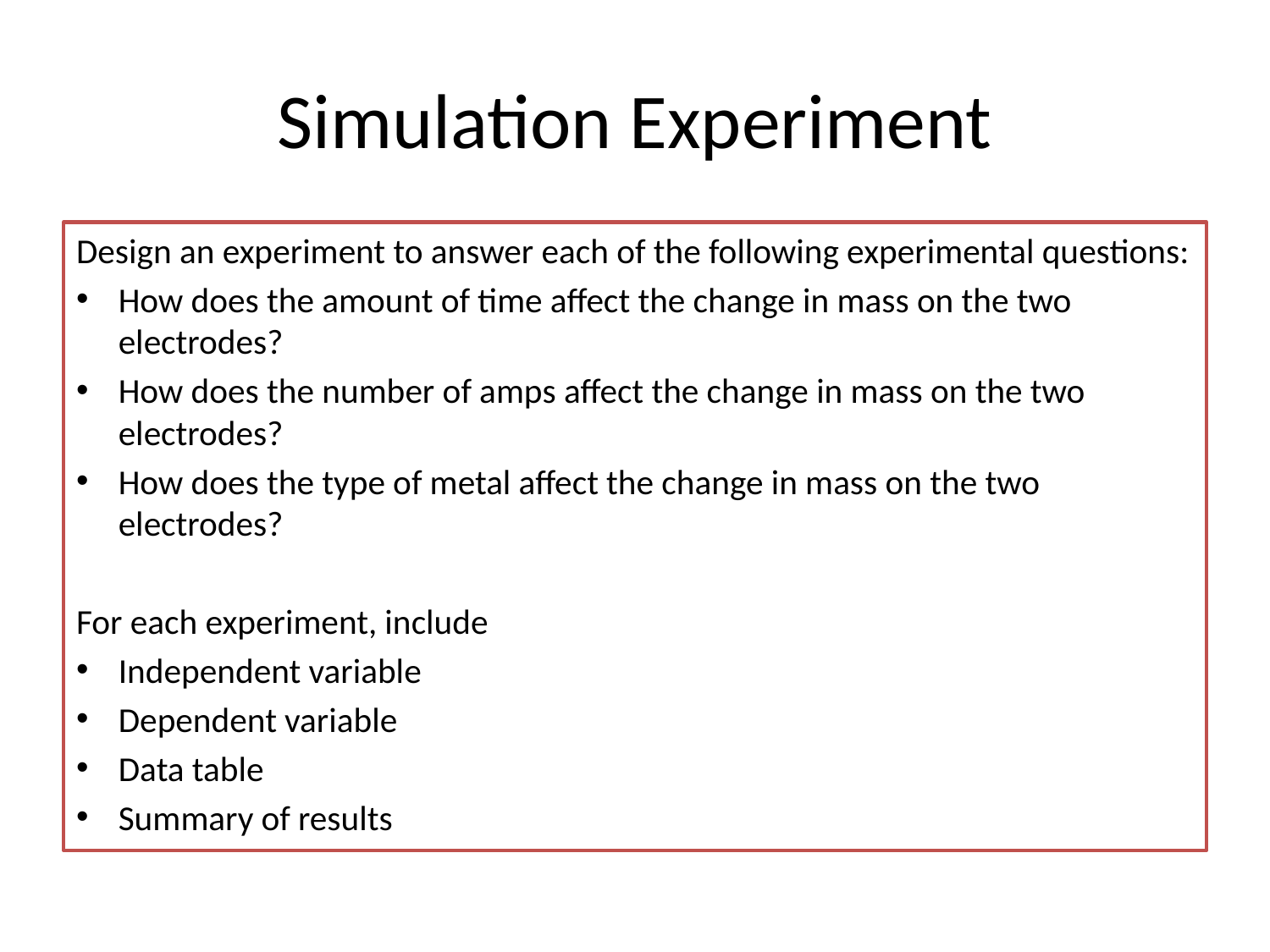

# Simulation Experiment
Design an experiment to answer each of the following experimental questions:
How does the amount of time affect the change in mass on the two electrodes?
How does the number of amps affect the change in mass on the two electrodes?
How does the type of metal affect the change in mass on the two electrodes?

For each experiment, include
Independent variable
Dependent variable
Data table
Summary of results